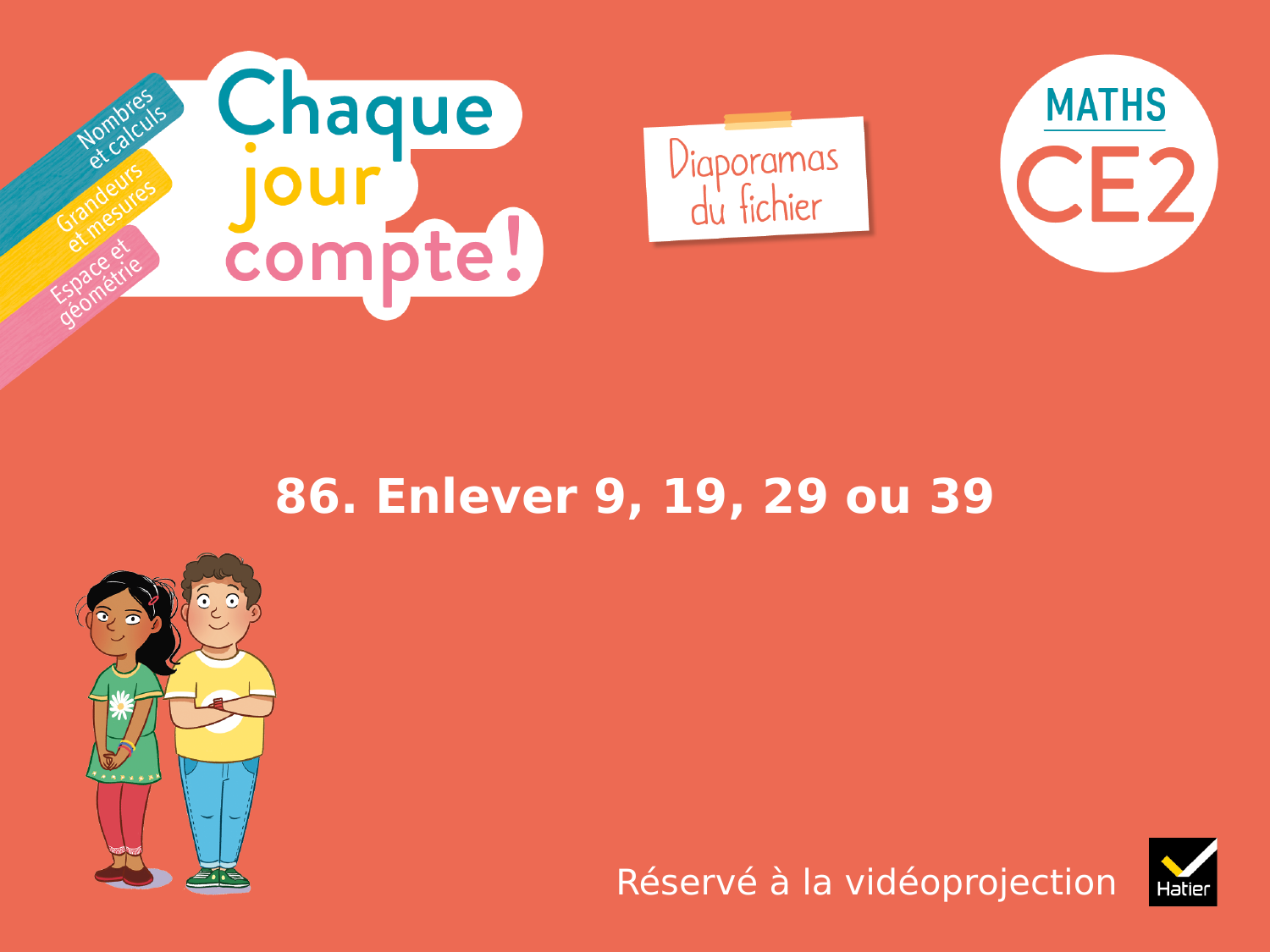

# 86. Enlever 9, 19, 29 ou 39